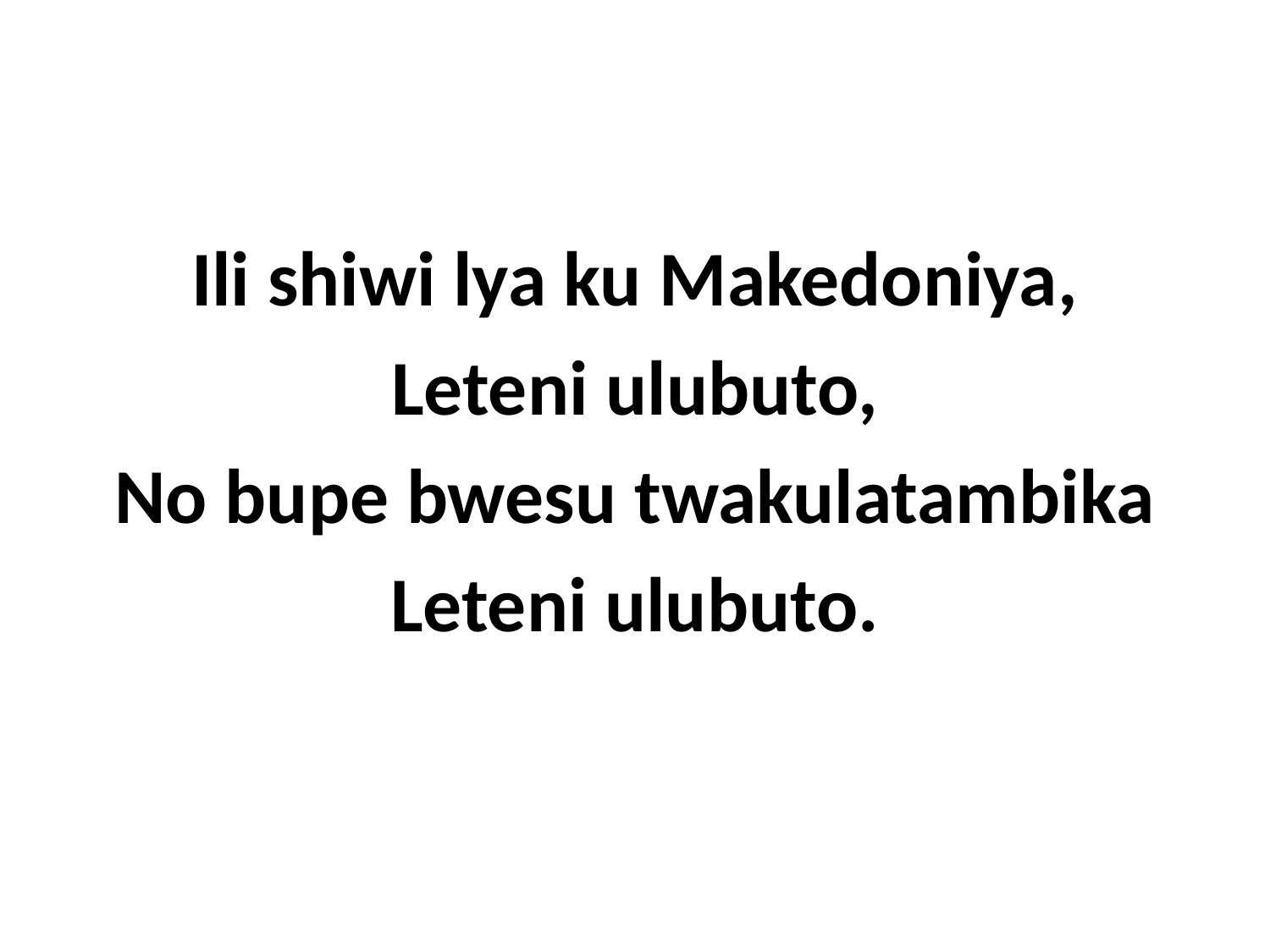

Ili shiwi lya ku Makedoniya,
Leteni ulubuto,
No bupe bwesu twakulatambika
Leteni ulubuto.